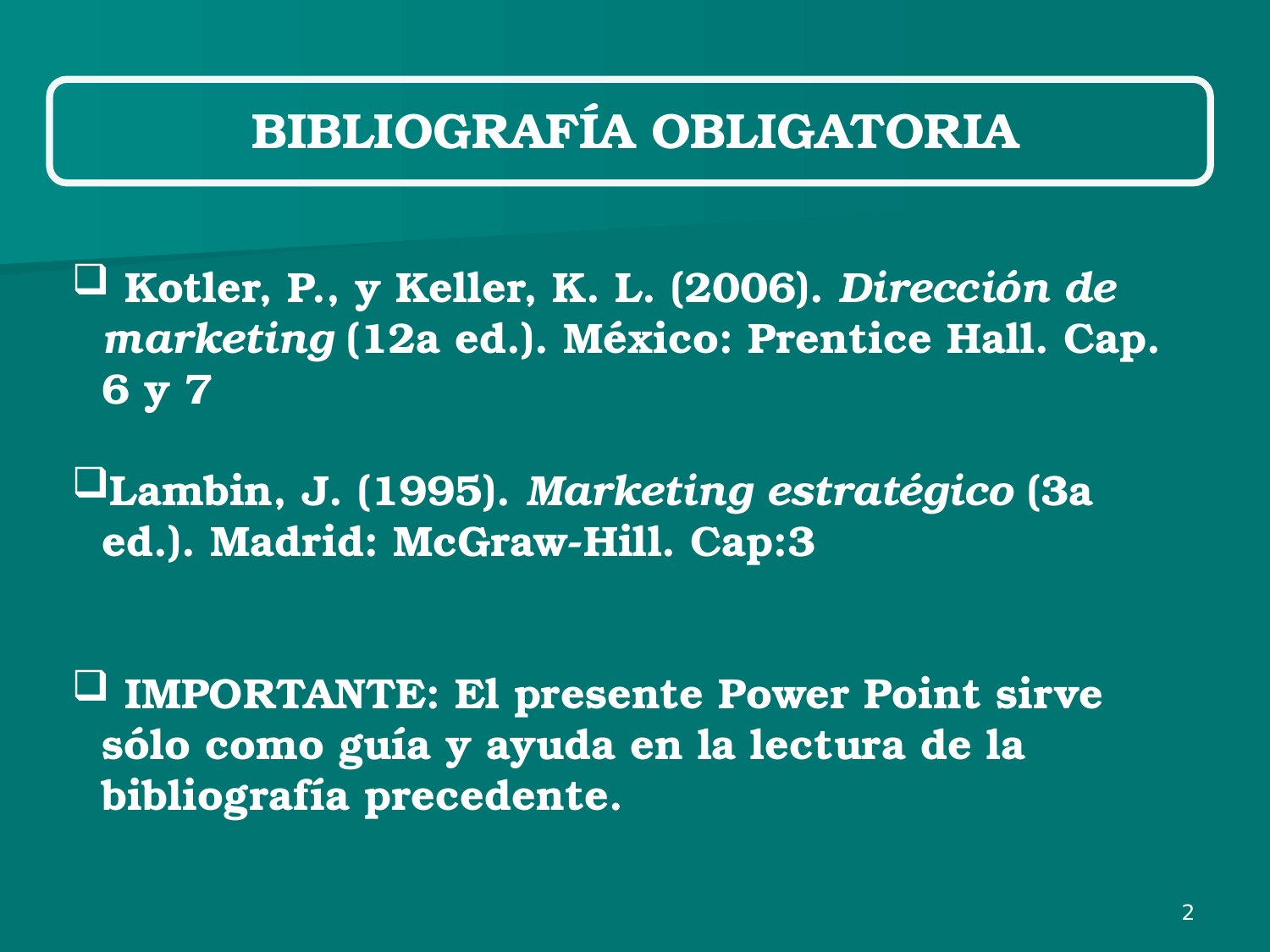

BIBLIOGRAFÍA OBLIGATORIA

 Kotler, P., y Keller, K. L. (2006). Dirección de marketing (12a ed.). México: Prentice Hall. Cap. 6 y 7

Lambin, J. (1995). Marketing estratégico (3a ed.). Madrid: McGraw-Hill. Cap:3

 IMPORTANTE: El presente Power Point sirve sólo como guía y ayuda en la lectura de la bibliografía precedente.

2